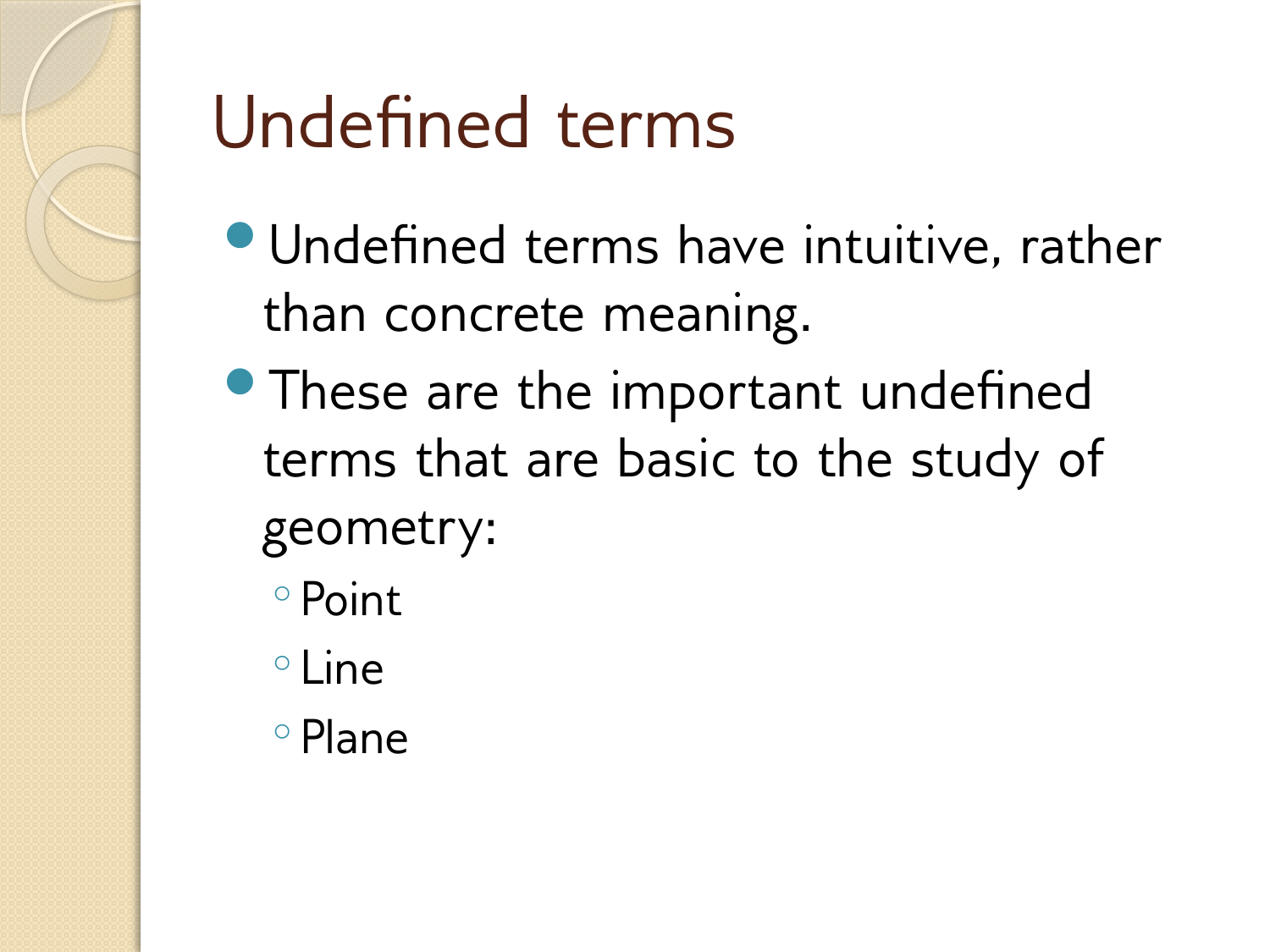

# Undefined terms
Undefined terms have intuitive, rather than concrete meaning.
These are the important undefined terms that are basic to the study of geometry:
Point
Line
Plane